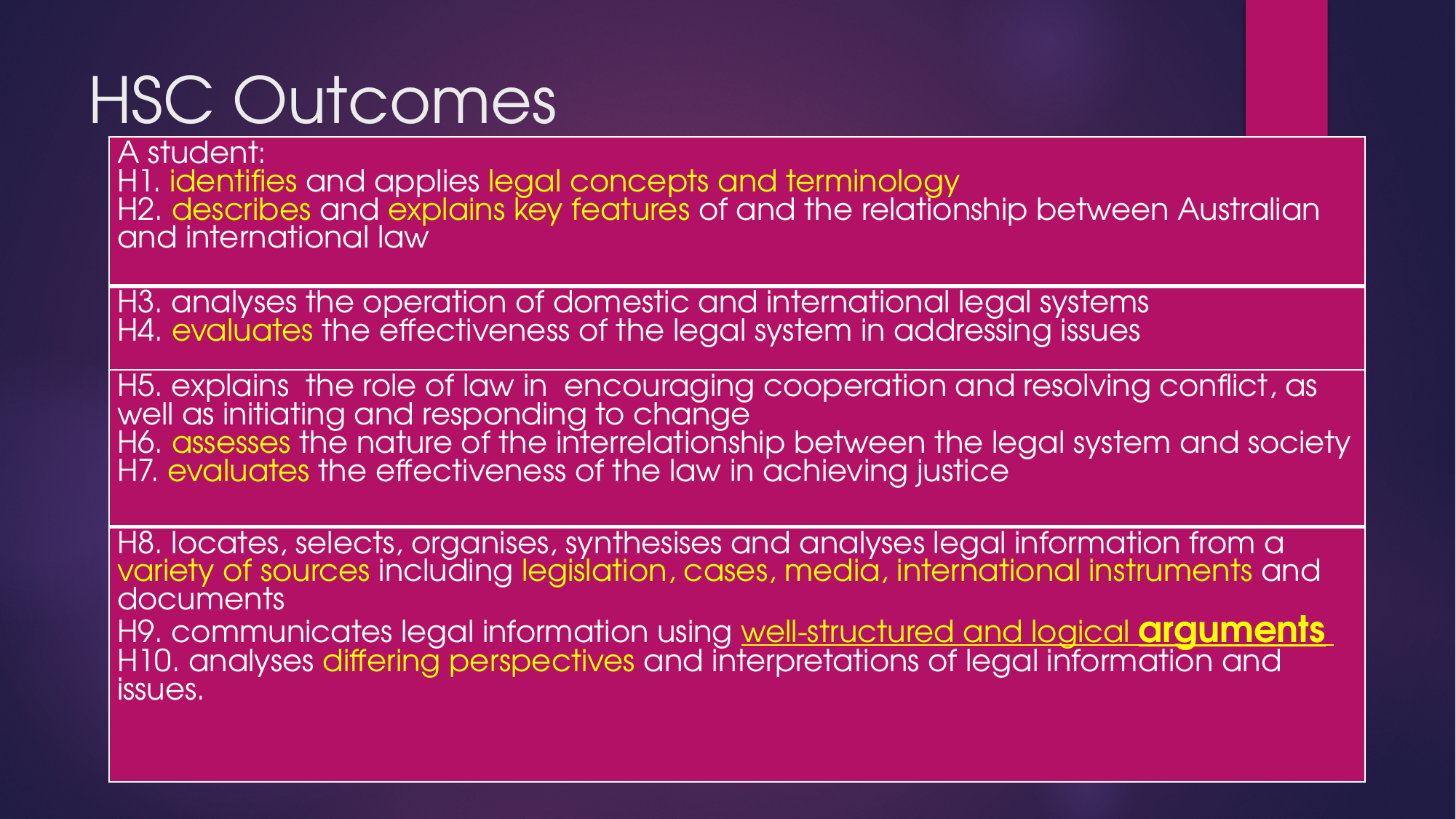

# HSC Outcomes
| A student: H1. identifies and applies legal concepts and terminology H2. describes and explains key features of and the relationship between Australian and international law |
| --- |
| H3. analyses the operation of domestic and international legal systems H4. evaluates the effectiveness of the legal system in addressing issues |
| H5. explains the role of law in encouraging cooperation and resolving conflict, as well as initiating and responding to change H6. assesses the nature of the interrelationship between the legal system and society H7. evaluates the effectiveness of the law in achieving justice |
| H8. locates, selects, organises, synthesises and analyses legal information from a variety of sources including legislation, cases, media, international instruments and documents H9. communicates legal information using well-structured and logical arguments H10. analyses differing perspectives and interpretations of legal information and issues. |